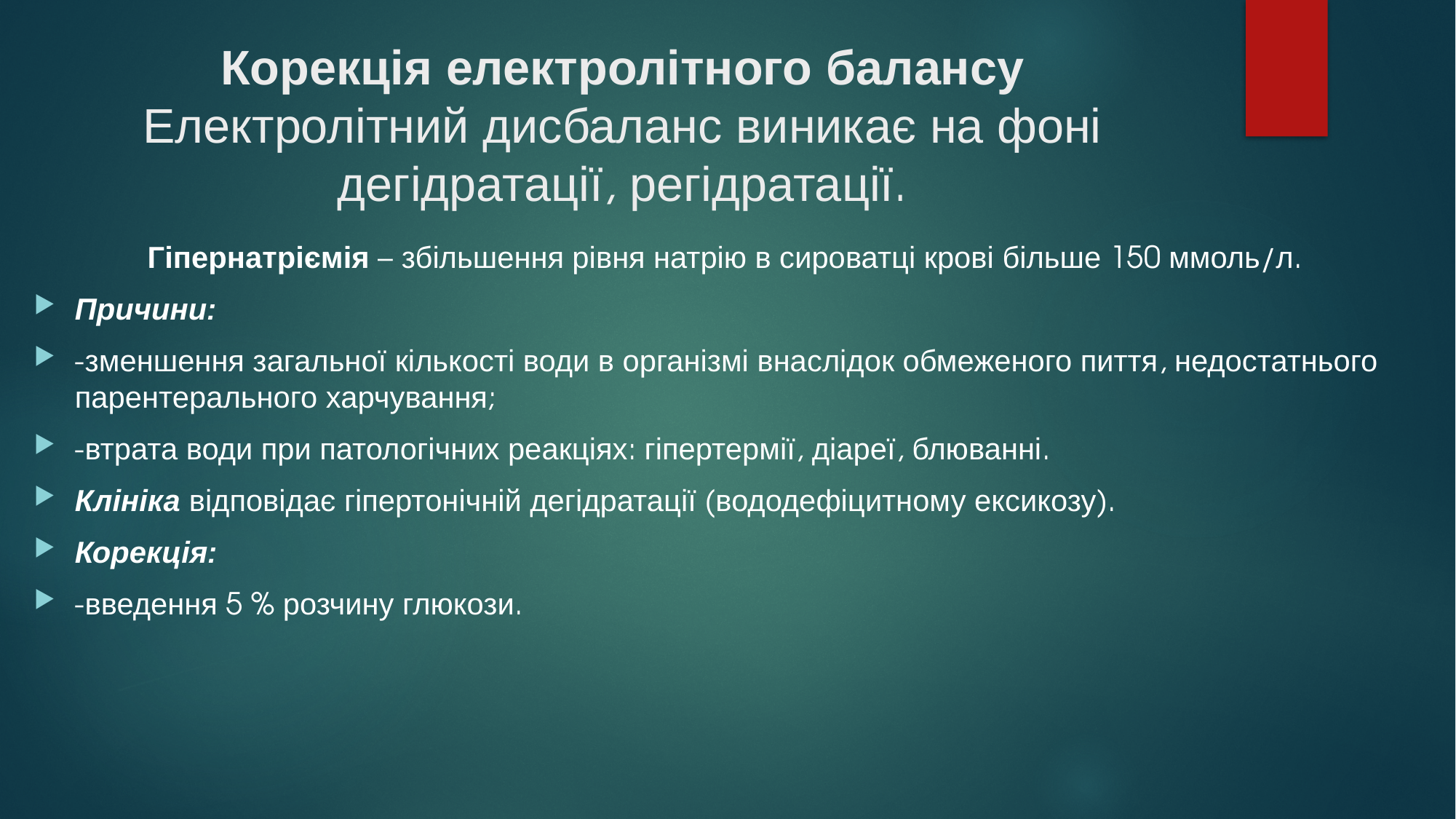

# Корекція електролітного балансу Електролітний дисбаланс виникає на фоні дегідратації, регідратації.
Гіпернатріємія – збільшення рівня натрію в сироватці крові більше 150 ммоль/л.
Причини:
-зменшення загальної кількості води в організмі внаслідок обмеженого пиття, недостатнього парентерального харчування;
-втрата води при патологічних реакціях: гіпертермії, діареї, блюванні.
Клініка відповідає гіпертонічній дегідратації (вододефіцитному ексикозу).
Корекція:
-введення 5 % розчину глюкози.